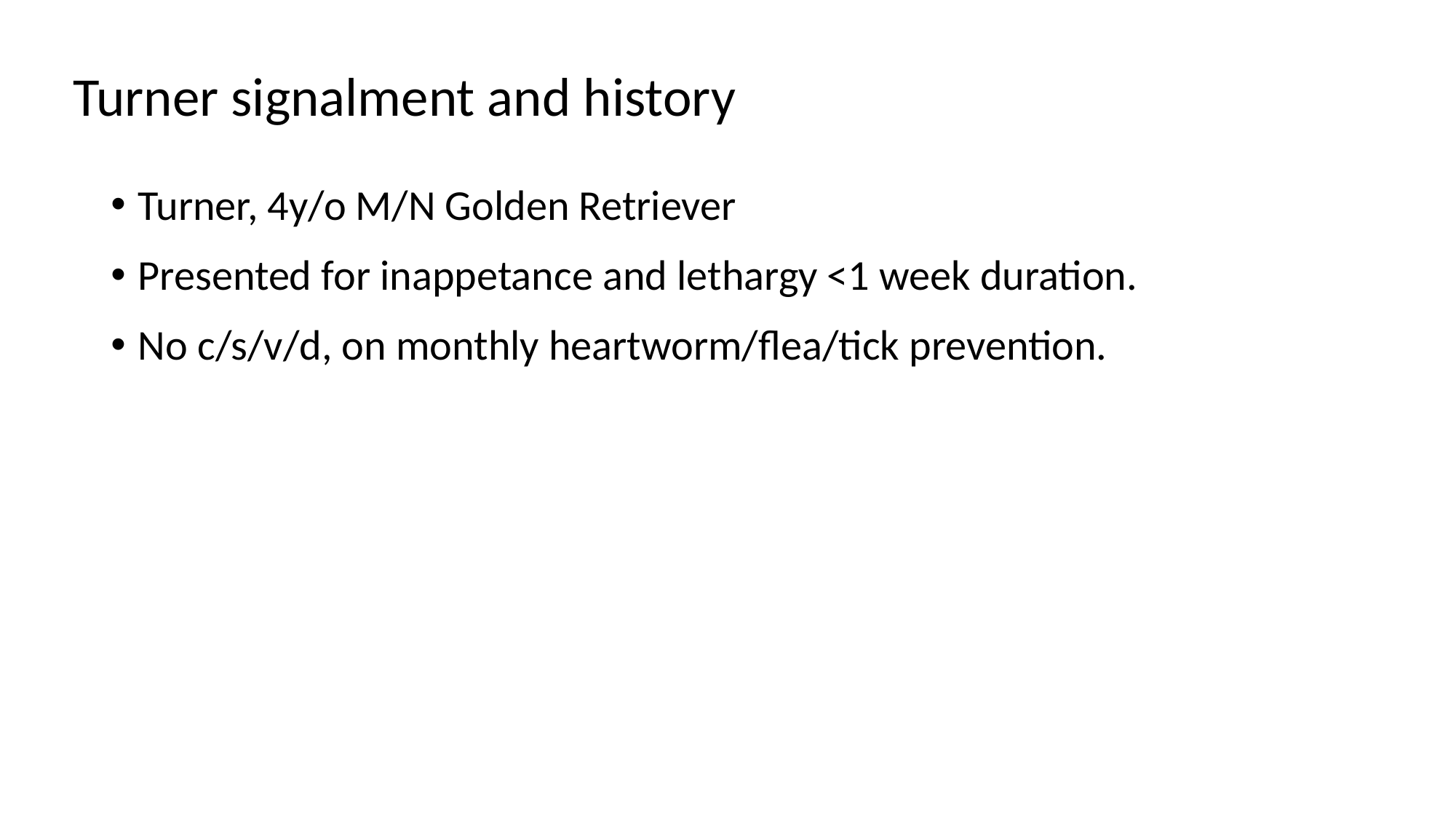

# Turner signalment and history
Turner, 4y/o M/N Golden Retriever
Presented for inappetance and lethargy <1 week duration.
No c/s/v/d, on monthly heartworm/flea/tick prevention.